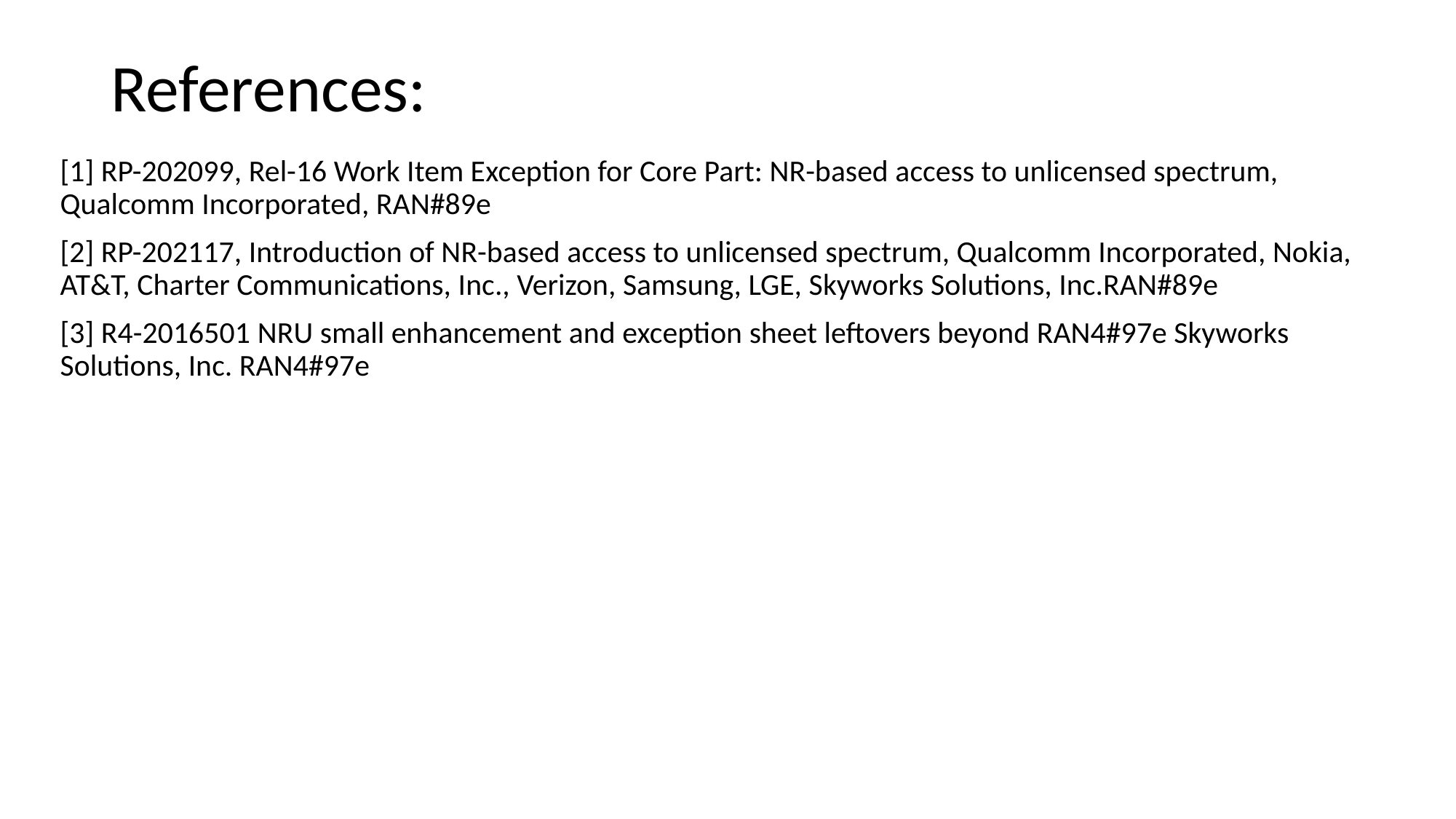

# References:
[1] RP-202099, Rel-16 Work Item Exception for Core Part: NR-based access to unlicensed spectrum, Qualcomm Incorporated, RAN#89e
[2] RP-202117, Introduction of NR-based access to unlicensed spectrum, Qualcomm Incorporated, Nokia, AT&T, Charter Communications, Inc., Verizon, Samsung, LGE, Skyworks Solutions, Inc.RAN#89e
[3] R4-2016501 NRU small enhancement and exception sheet leftovers beyond RAN4#97e Skyworks Solutions, Inc. RAN4#97e